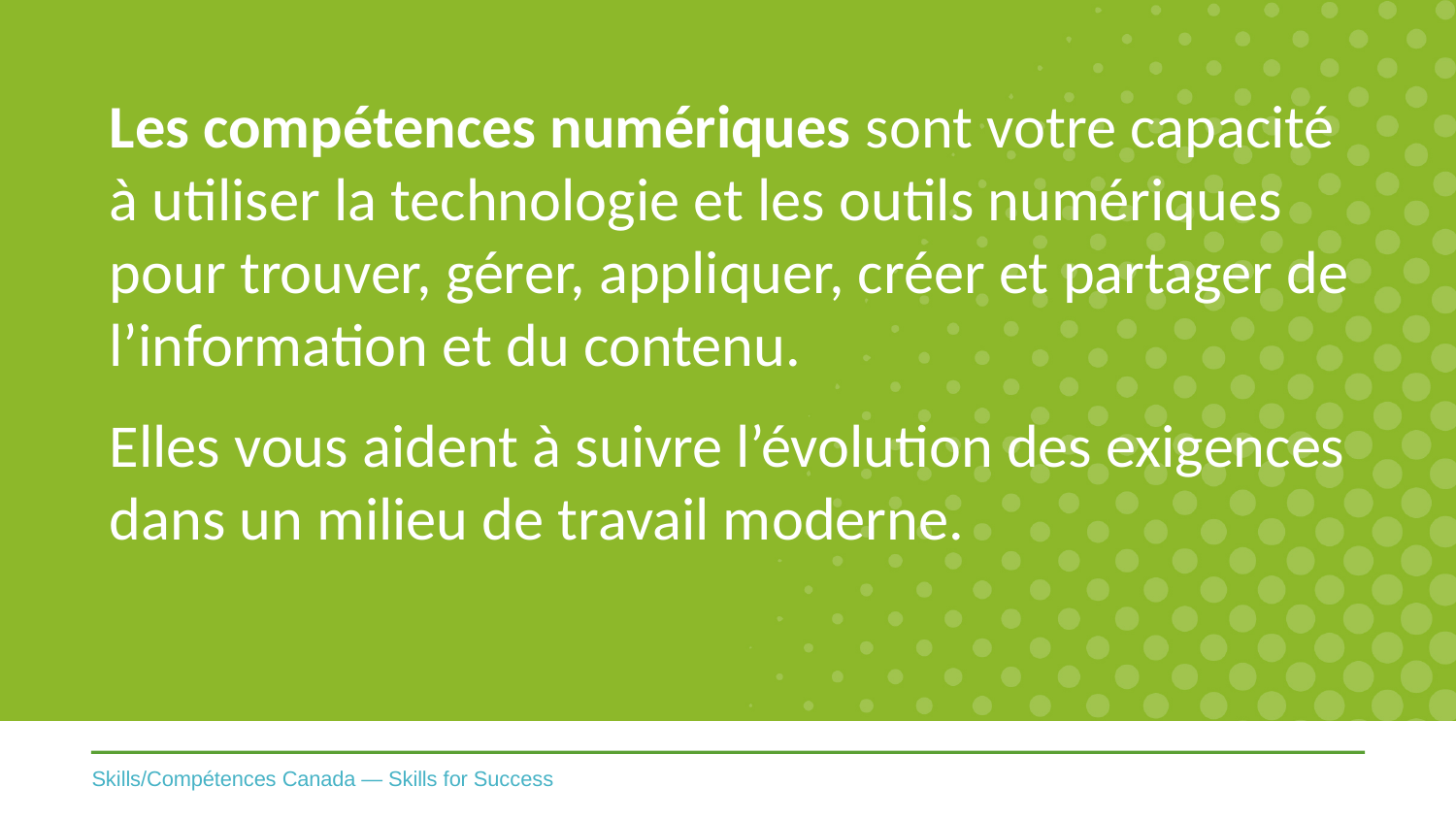

Les compétences numériques sont votre capacité à utiliser la technologie et les outils numériques pour trouver, gérer, appliquer, créer et partager de l’information et du contenu.
Elles vous aident à suivre l’évolution des exigences dans un milieu de travail moderne.